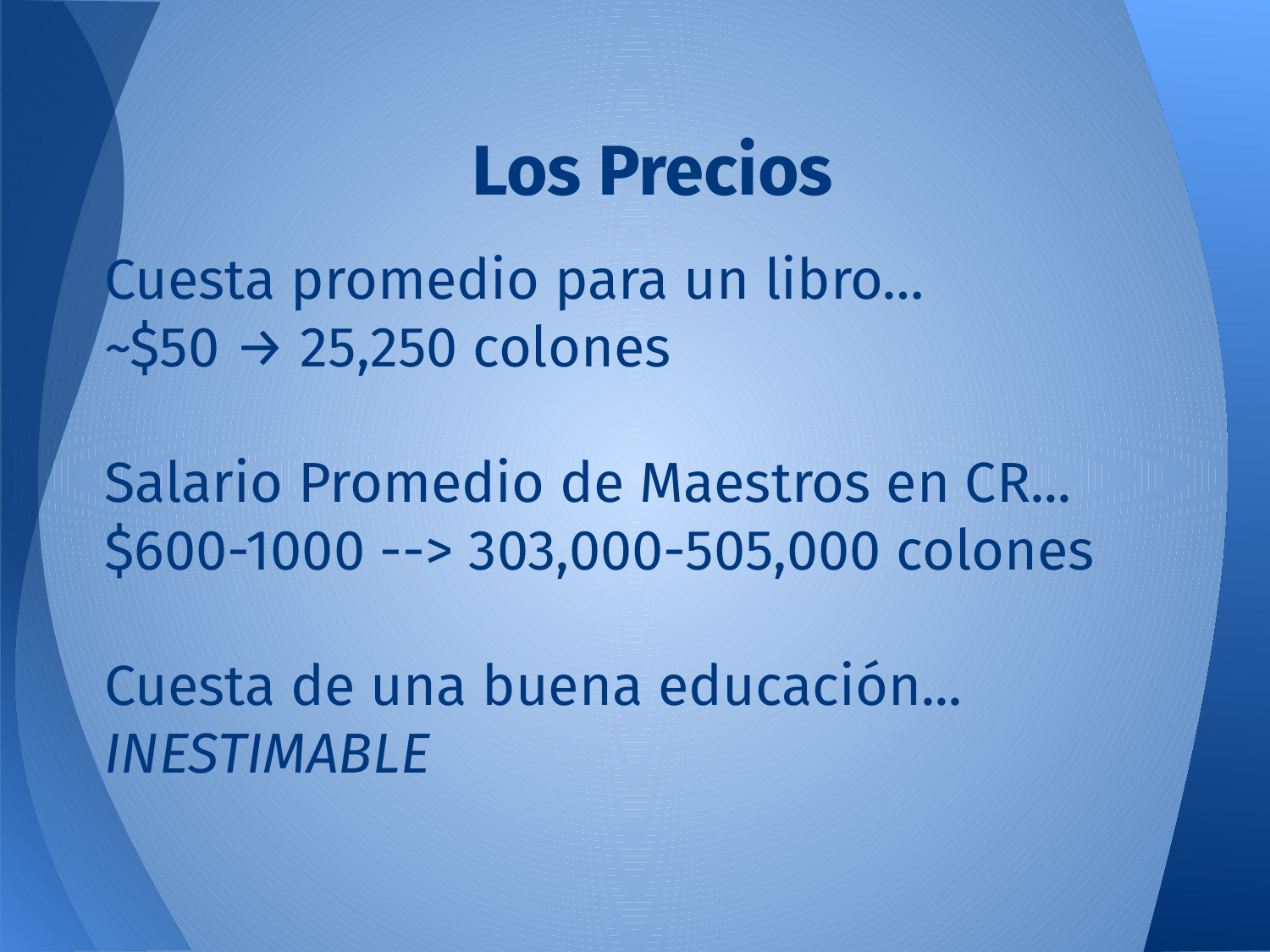

# Los Precios
Cuesta promedio para un libro…
~$50 → 25,250 colones

Salario Promedio de Maestros en CR...
$600-1000 --> 303,000-505,000 colones

Cuesta de una buena educación...
INESTIMABLE